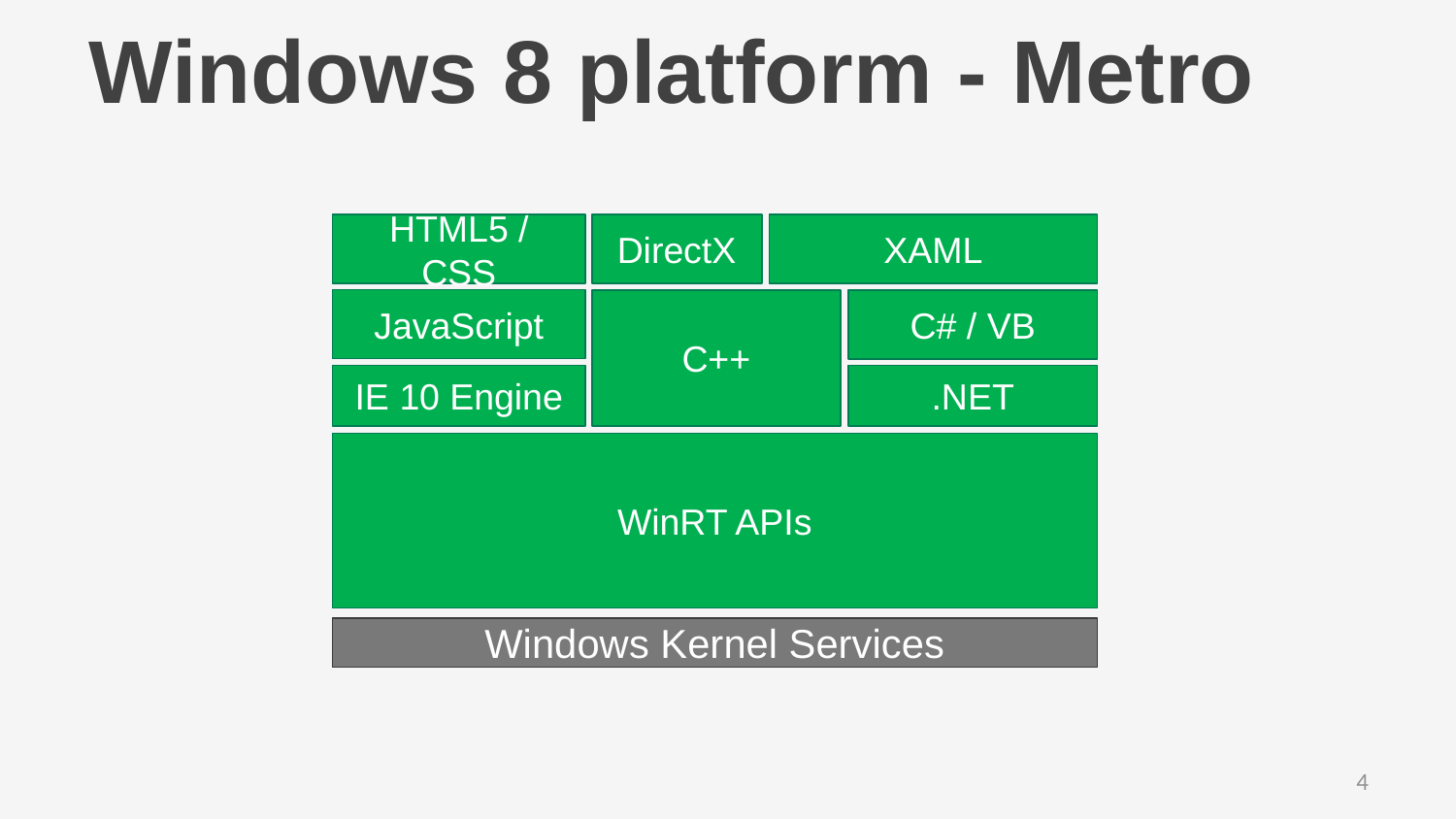

# Windows 8 platform - Metro
HTML5 / CSS
DirectX
XAML
JavaScript
C++
C# / VB
IE 10 Engine
.NET
WinRT APIs
Windows Kernel Services
4